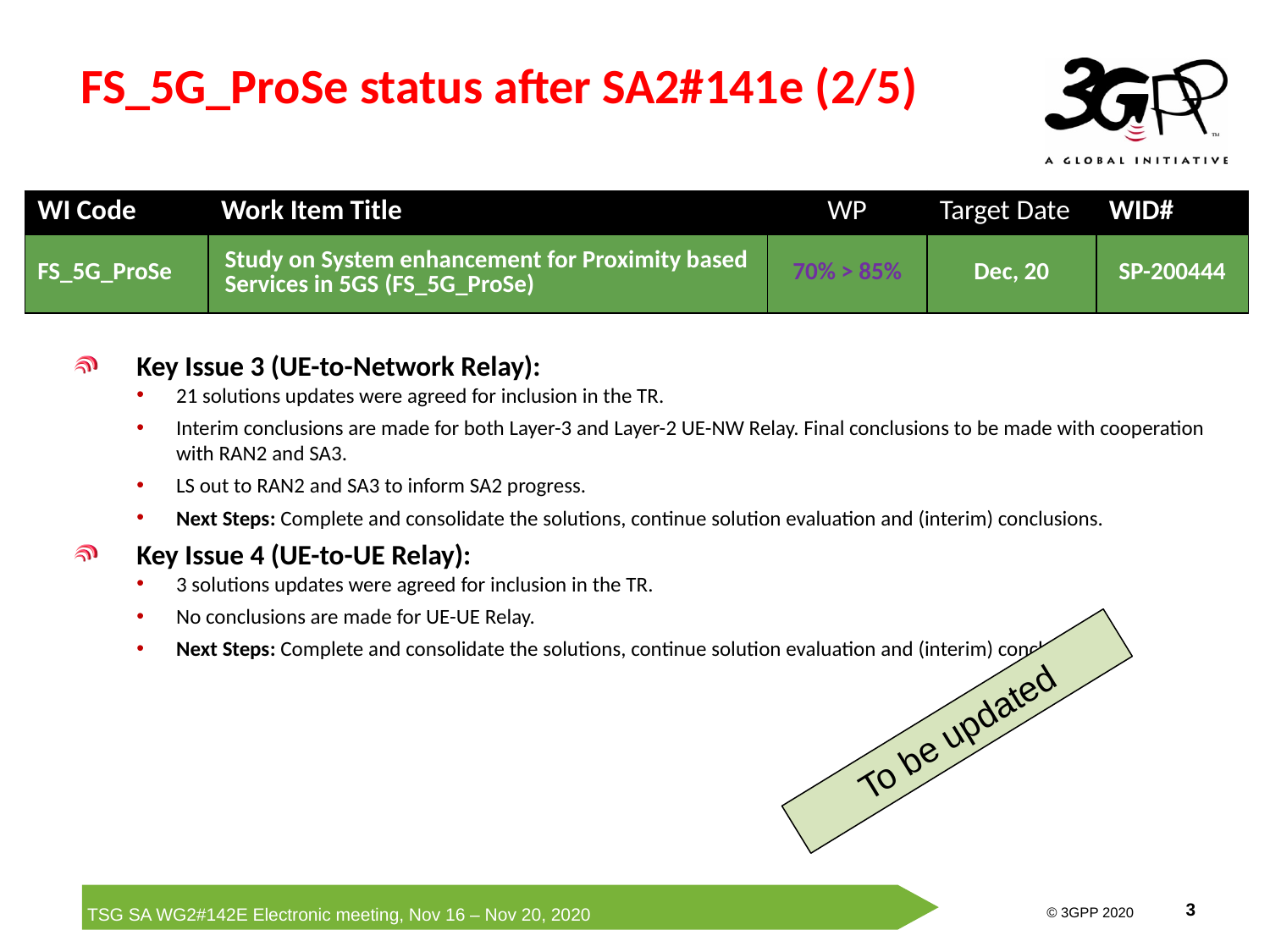

# FS_5G_ProSe status after SA2#141e (2/5)
| WI Code | Work Item Title | WP | Target Date | WID# |
| --- | --- | --- | --- | --- |
| FS\_5G\_ProSe | Study on System enhancement for Proximity based Services in 5GS (FS\_5G\_ProSe) | 70% > 85% | Dec, 20 | SP-200444 |
Key Issue 3 (UE-to-Network Relay):
21 solutions updates were agreed for inclusion in the TR.
Interim conclusions are made for both Layer-3 and Layer-2 UE-NW Relay. Final conclusions to be made with cooperation with RAN2 and SA3.
LS out to RAN2 and SA3 to inform SA2 progress.
Next Steps: Complete and consolidate the solutions, continue solution evaluation and (interim) conclusions.
Key Issue 4 (UE-to-UE Relay):
3 solutions updates were agreed for inclusion in the TR.
No conclusions are made for UE-UE Relay.
Next Steps: Complete and consolidate the solutions, continue solution evaluation and (interim) conclusions.
To be updated